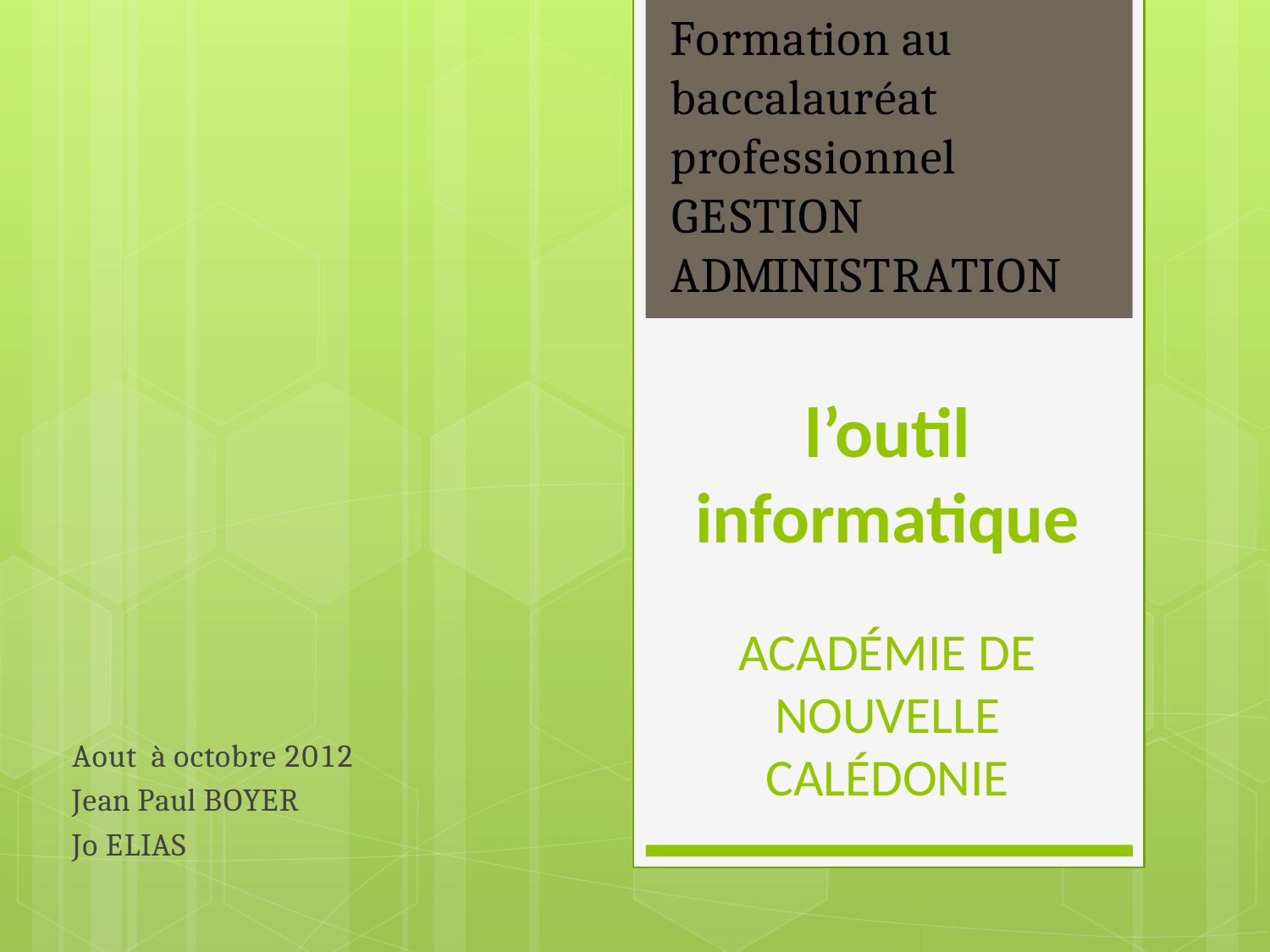

Formation au baccalauréat professionnel GESTION ADMINISTRATION
# l’outil informatique académie de Nouvelle Calédonie
Aout  à octobre 2012
Jean Paul BOYER
Jo ELIAS